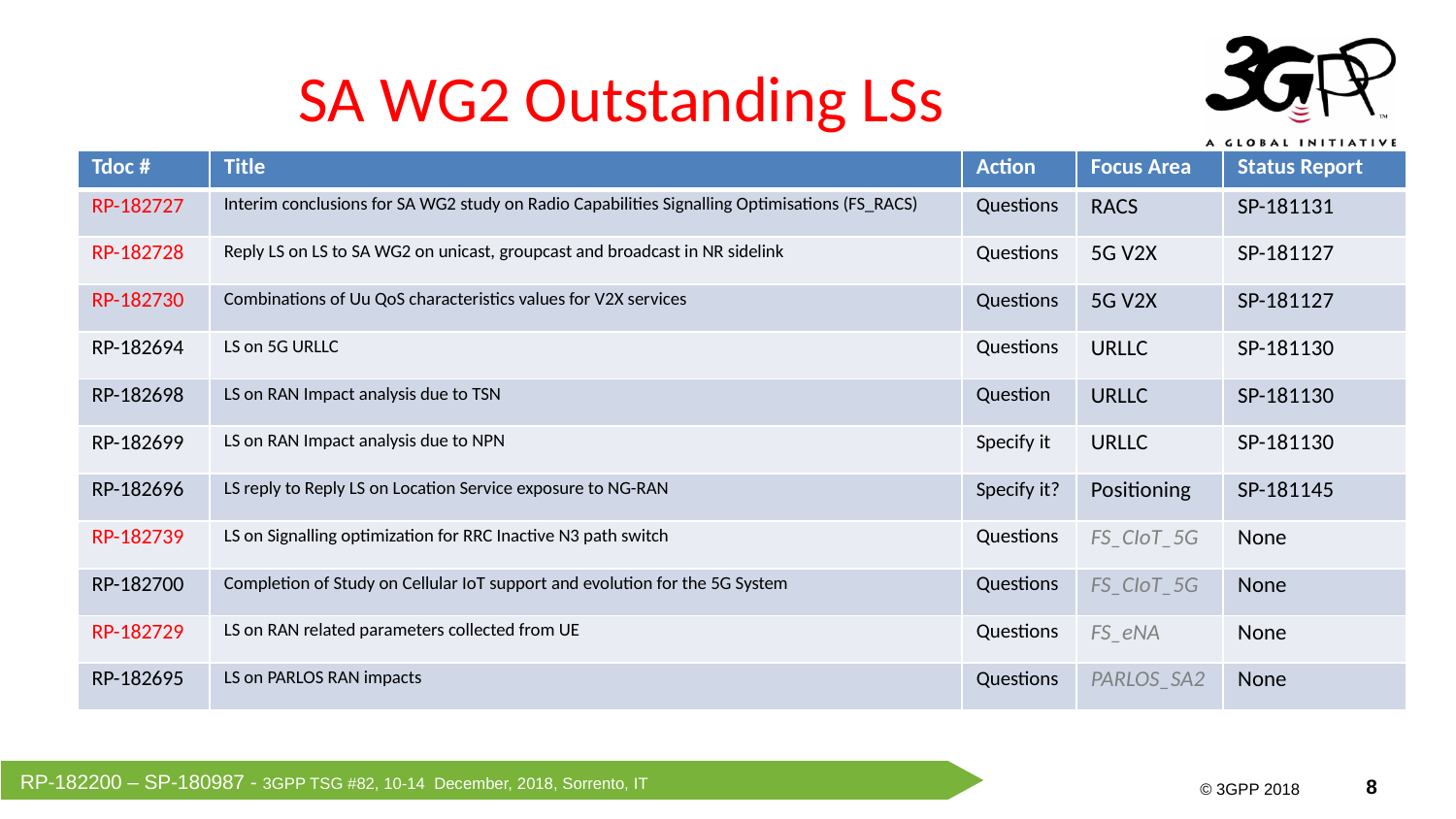

# SA WG2 Outstanding LSs
| Tdoc # | Title | Action | Focus Area | Status Report |
| --- | --- | --- | --- | --- |
| RP-182727 | Interim conclusions for SA WG2 study on Radio Capabilities Signalling Optimisations (FS\_RACS) | Questions | RACS | SP-181131 |
| RP-182728 | Reply LS on LS to SA WG2 on unicast, groupcast and broadcast in NR sidelink | Questions | 5G V2X | SP-181127 |
| RP-182730 | Combinations of Uu QoS characteristics values for V2X services | Questions | 5G V2X | SP-181127 |
| RP-182694 | LS on 5G URLLC | Questions | URLLC | SP-181130 |
| RP-182698 | LS on RAN Impact analysis due to TSN | Question | URLLC | SP-181130 |
| RP-182699 | LS on RAN Impact analysis due to NPN | Specify it | URLLC | SP-181130 |
| RP-182696 | LS reply to Reply LS on Location Service exposure to NG-RAN | Specify it? | Positioning | SP-181145 |
| RP-182739 | LS on Signalling optimization for RRC Inactive N3 path switch | Questions | FS\_CIoT\_5G | None |
| RP-182700 | Completion of Study on Cellular IoT support and evolution for the 5G System | Questions | FS\_CIoT\_5G | None |
| RP-182729 | LS on RAN related parameters collected from UE | Questions | FS\_eNA | None |
| RP-182695 | LS on PARLOS RAN impacts | Questions | PARLOS\_SA2 | None |